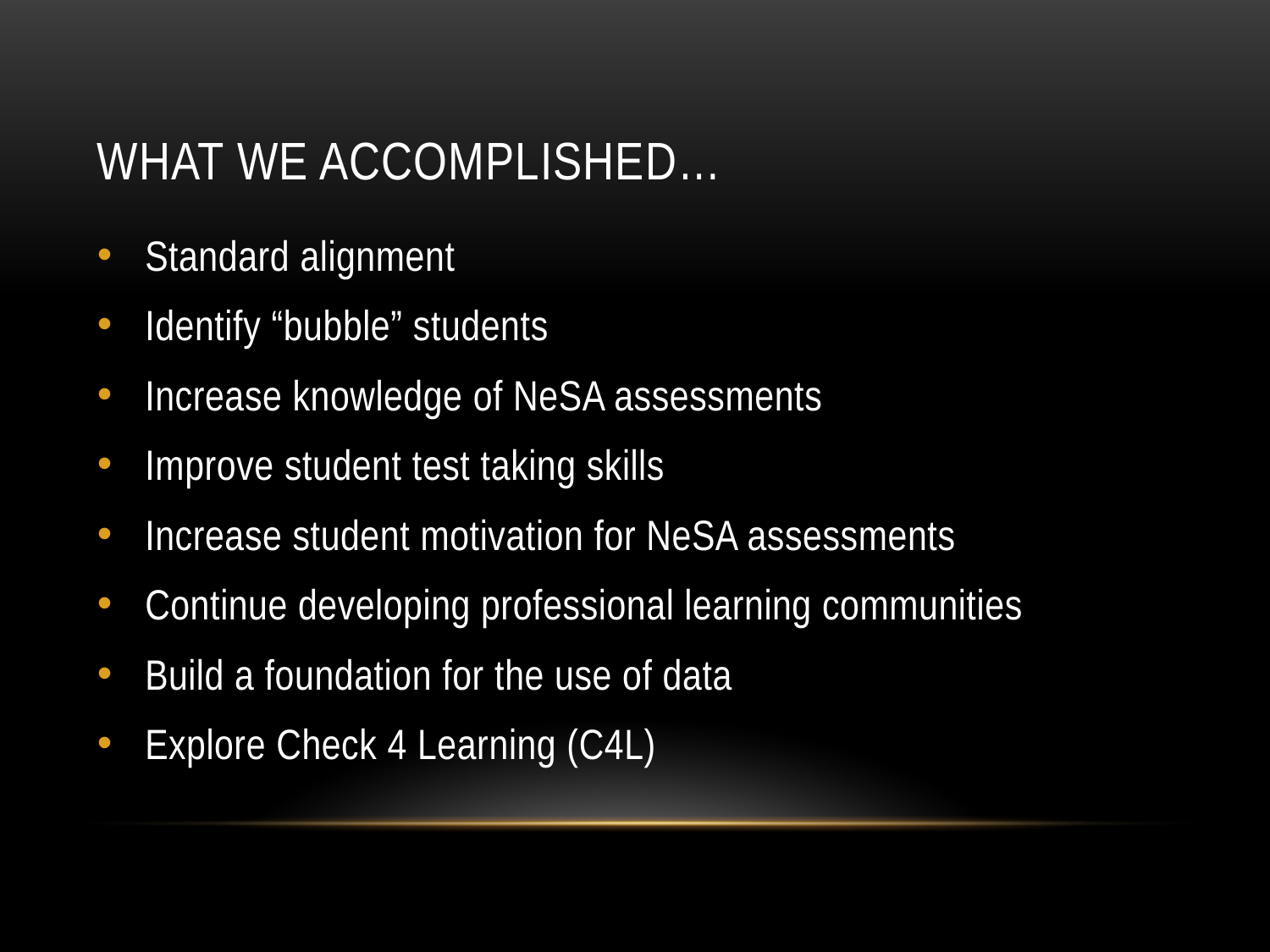

# What we accomplished…
Standard alignment
Identify “bubble” students
Increase knowledge of NeSA assessments
Improve student test taking skills
Increase student motivation for NeSA assessments
Continue developing professional learning communities
Build a foundation for the use of data
Explore Check 4 Learning (C4L)